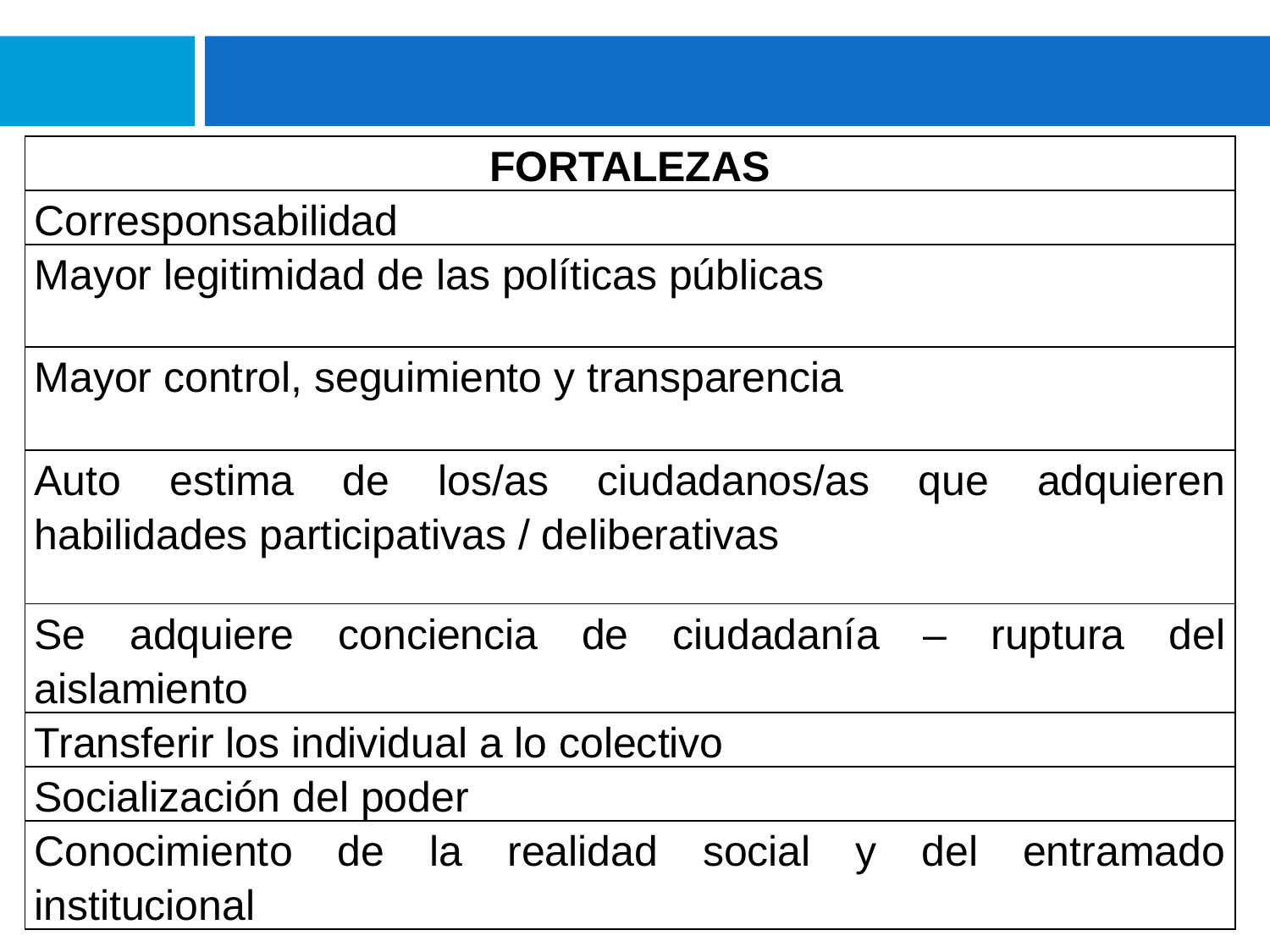

| FORTALEZAS |
| --- |
| Corresponsabilidad |
| Mayor legitimidad de las políticas públicas |
| Mayor control, seguimiento y transparencia |
| Auto estima de los/as ciudadanos/as que adquieren habilidades participativas / deliberativas |
| Se adquiere conciencia de ciudadanía – ruptura del aislamiento |
| Transferir los individual a lo colectivo |
| Socialización del poder |
| Conocimiento de la realidad social y del entramado institucional |